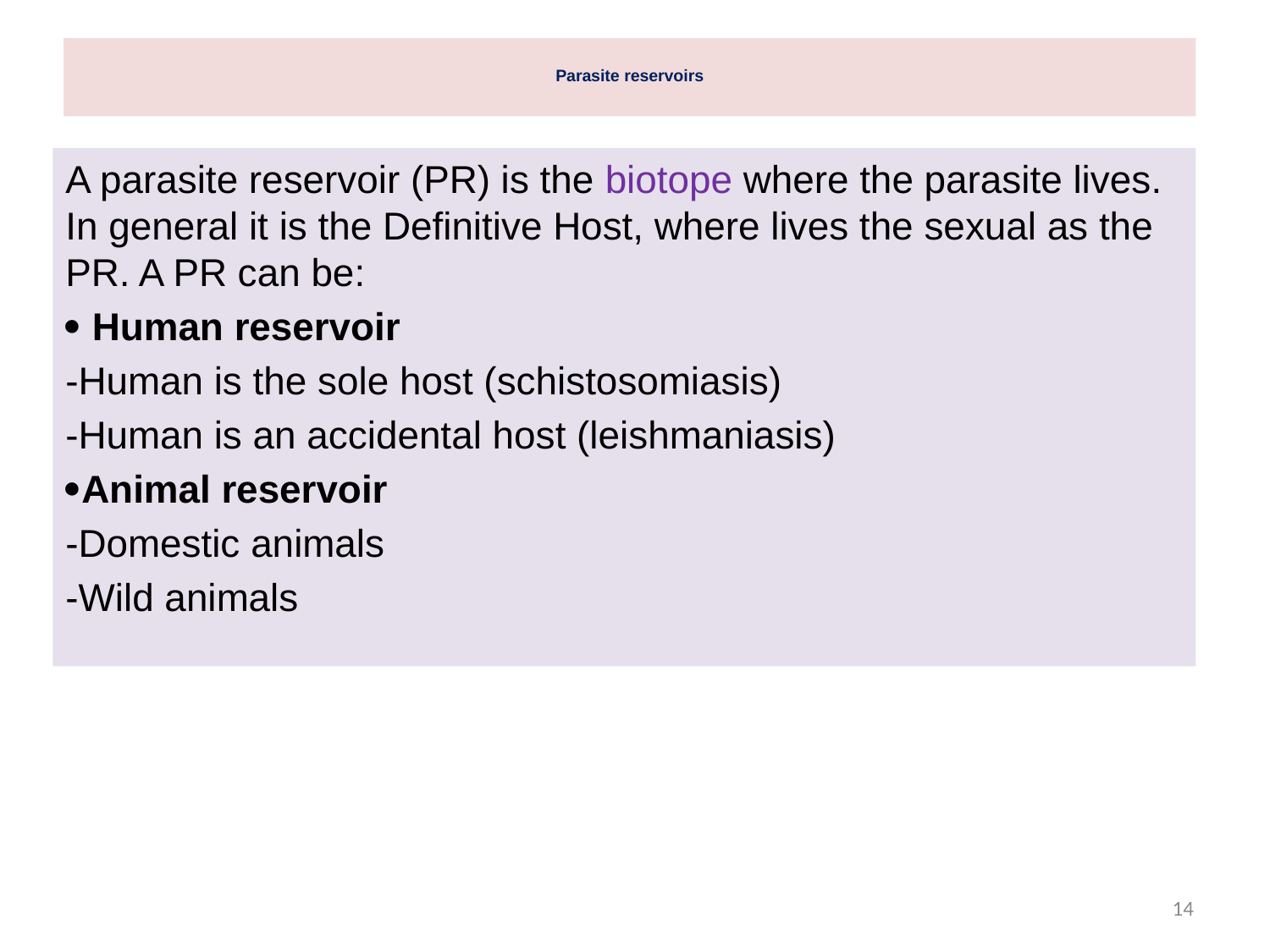

# Parasite reservoirs
A parasite reservoir (PR) is the biotope where the parasite lives. In general it is the Definitive Host, where lives the sexual as the PR. A PR can be:
• Human reservoir
-Human is the sole host (schistosomiasis)
-Human is an accidental host (leishmaniasis)
•Animal reservoir
-Domestic animals
-Wild animals

14